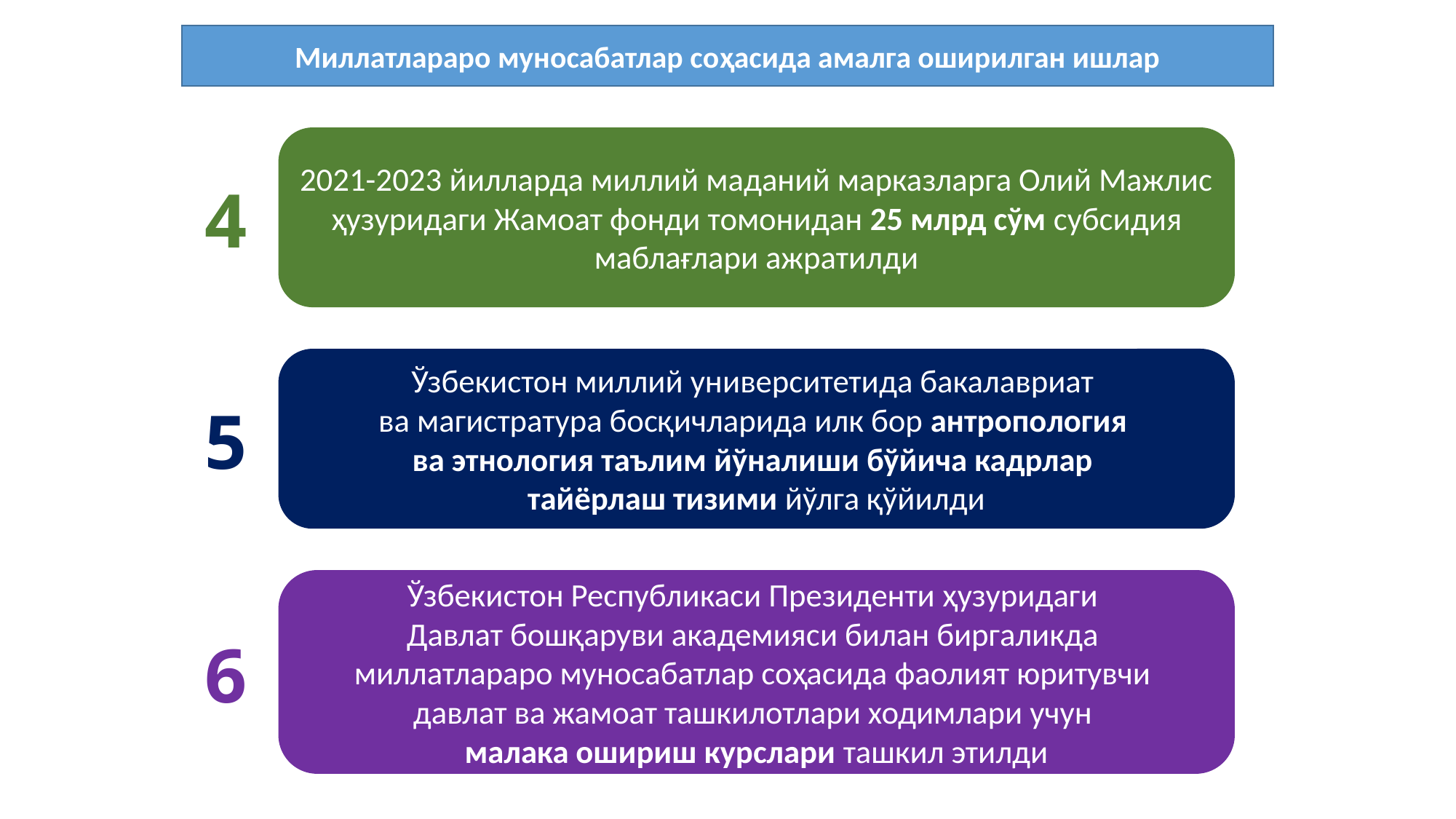

Миллатлараро муносабатлар соҳасида амалга оширилган ишлар
2021-2023 йилларда миллий маданий марказларга Олий Мажлис ҳузуридаги Жамоат фонди томонидан 25 млрд сўм субсидия маблағлари ажратилди
4
Ўзбекистон миллий университетида бакалавриат
ва магистратура босқичларида илк бор антропология
ва этнология таълим йўналиши бўйича кадрлар
тайёрлаш тизими йўлга қўйилди
5
Ўзбекистон Республикаси Президенти ҳузуридаги
Давлат бошқаруви академияси билан биргаликда
миллатлараро муносабатлар соҳасида фаолият юритувчи
давлат ва жамоат ташкилотлари ходимлари учун
малака ошириш курслари ташкил этилди
6